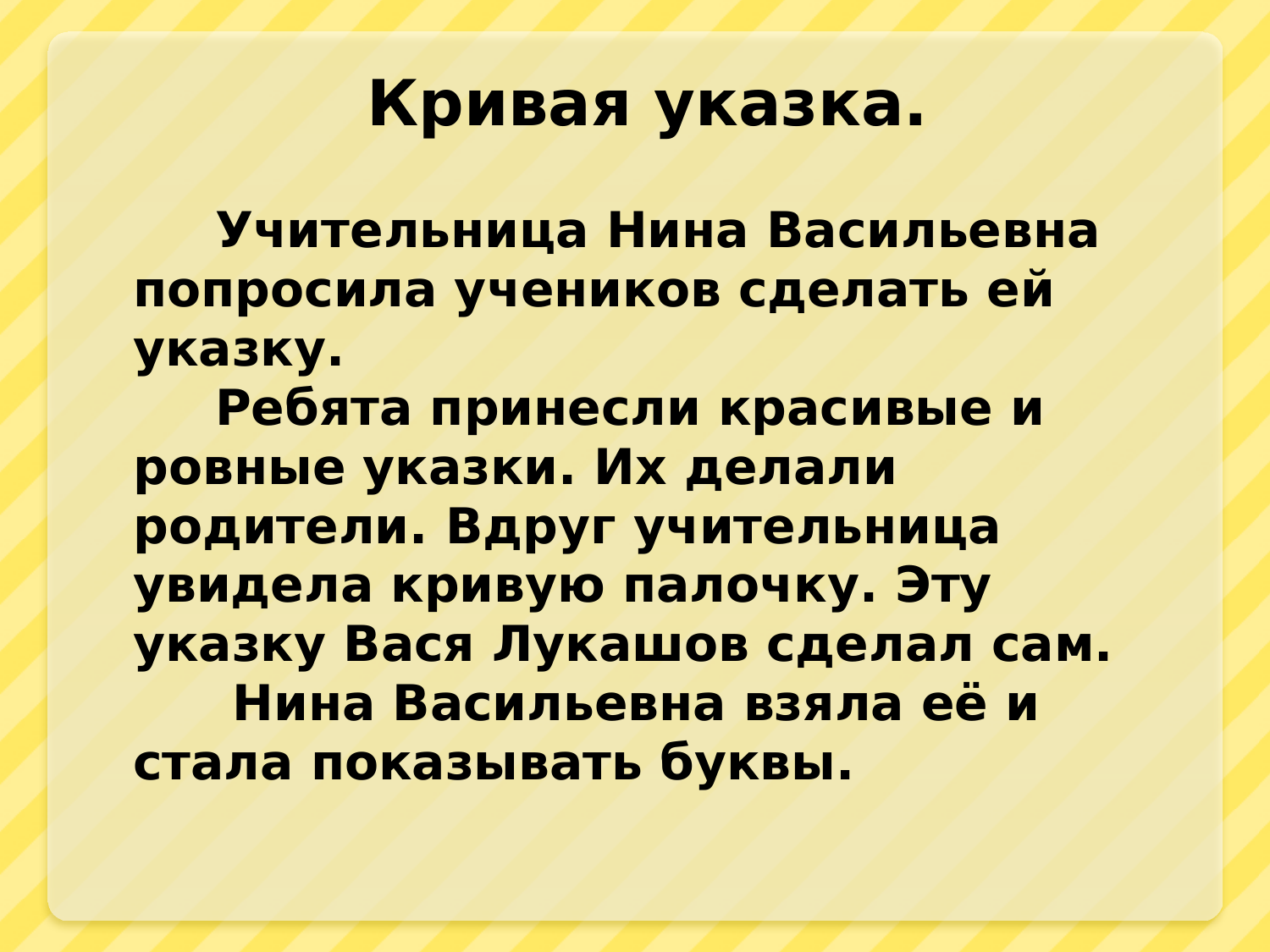

Кривая указка.

       Учительница Нина Васильевна попросила учеников сделать ей указку.
       Ребята принесли красивые и ровные указки. Их делали родители. Вдруг учительница увидела кривую палочку. Эту указку Вася Лукашов сделал сам.
        Нина Васильевна взяла её и стала показывать буквы.